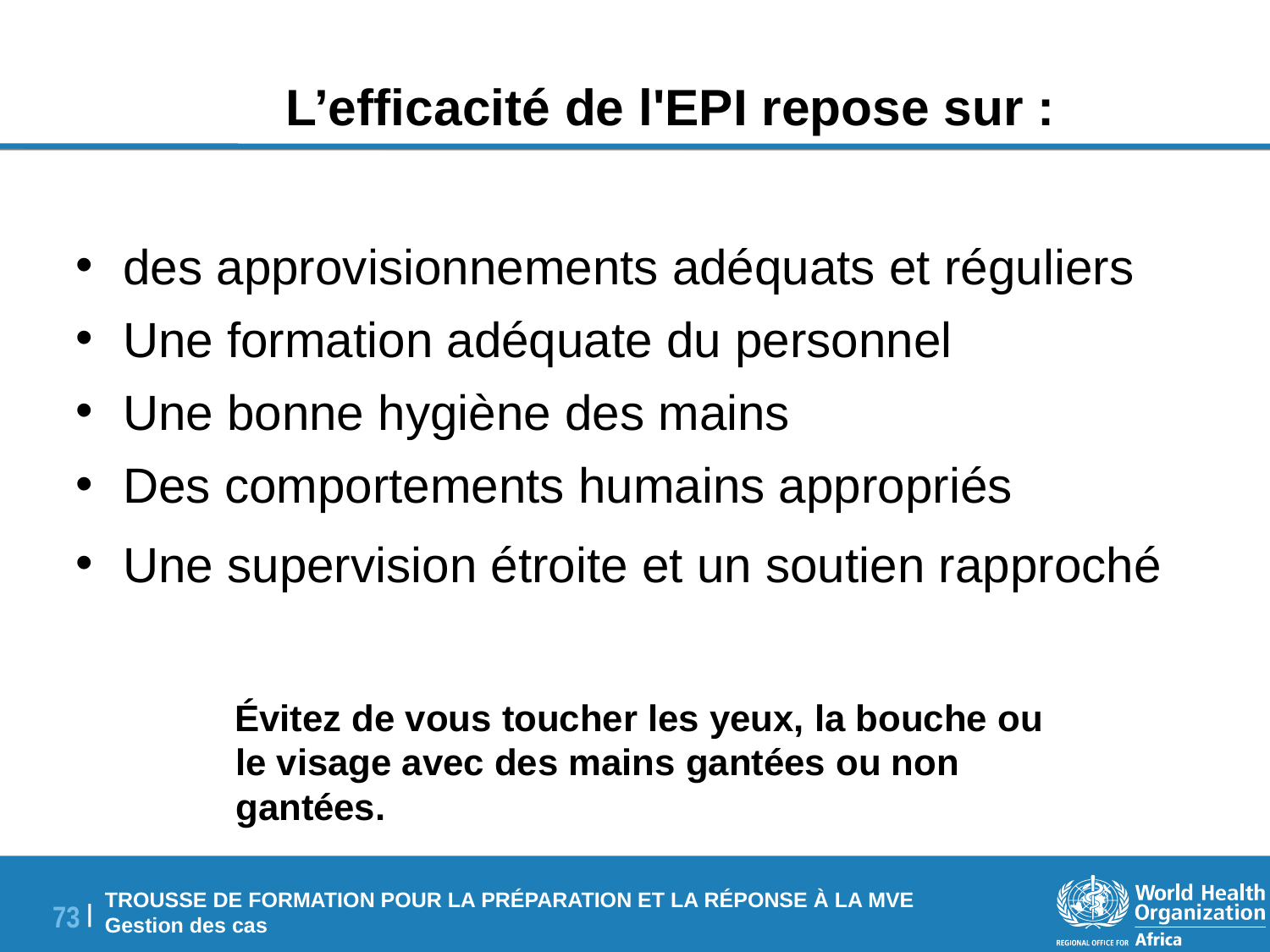

# L’efficacité de l'EPI repose sur :
des approvisionnements adéquats et réguliers
Une formation adéquate du personnel
Une bonne hygiène des mains
Des comportements humains appropriés
Une supervision étroite et un soutien rapproché
Évitez de vous toucher les yeux, la bouche ou le visage avec des mains gantées ou non gantées.